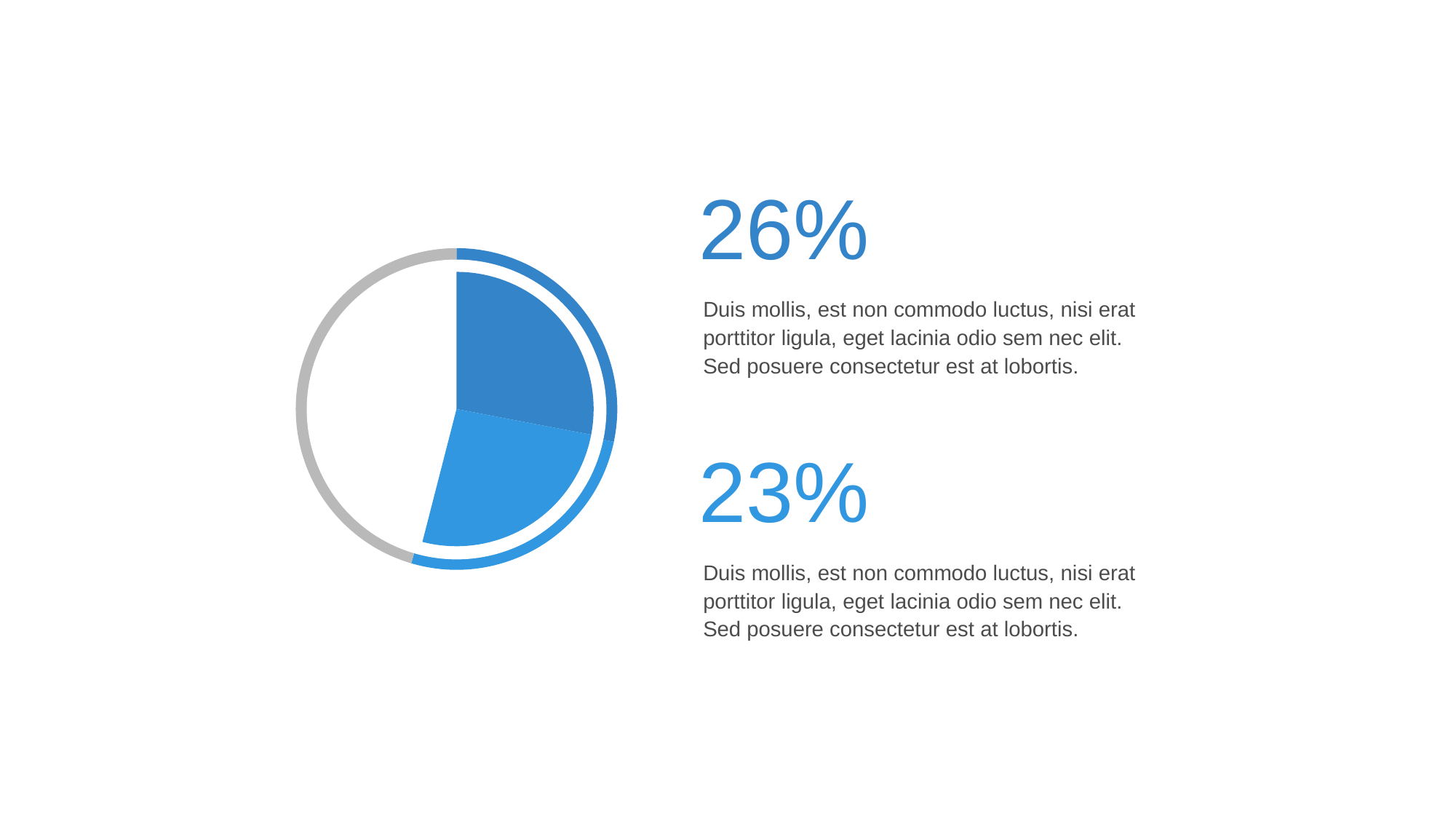

26%
Duis mollis, est non commodo luctus, nisi erat porttitor ligula, eget lacinia odio sem nec elit. Sed posuere consectetur est at lobortis.

### Chart

| Category | Region 1 |
|---|---|
| April | 28.0 |
| May | 26.0 |
| June | 45.0 |

### Chart

| Category | Region 1 |
|---|---|
| April | 28.0 |
| May | 26.0 |
| June | 46.0 |
23%
Duis mollis, est non commodo luctus, nisi erat porttitor ligula, eget lacinia odio sem nec elit. Sed posuere consectetur est at lobortis.